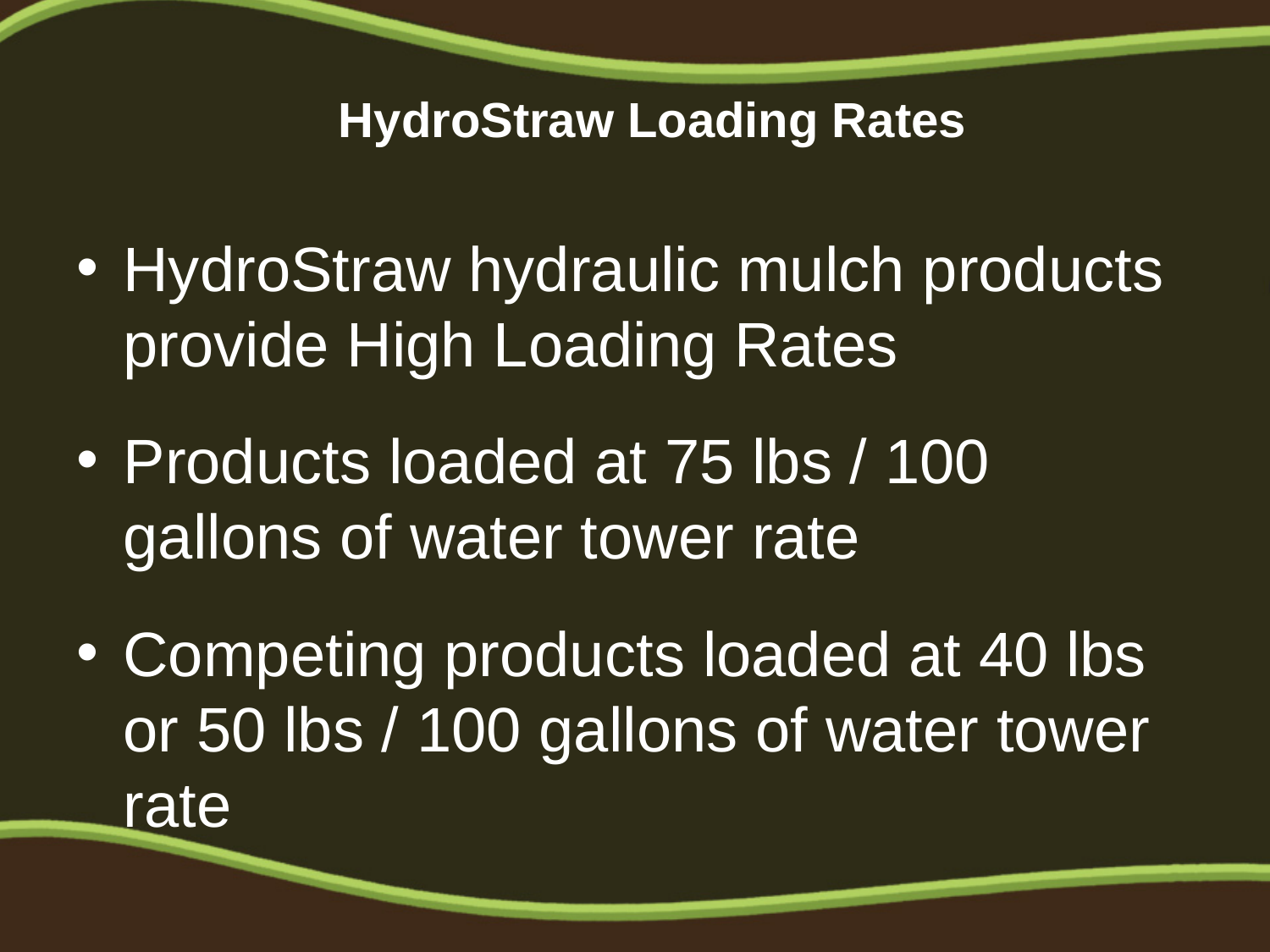

# HydroStraw Loading Rates
HydroStraw hydraulic mulch products provide High Loading Rates

Products loaded at 75 lbs / 100 gallons of water tower rate

Competing products loaded at 40 lbs or 50 lbs / 100 gallons of water tower rate